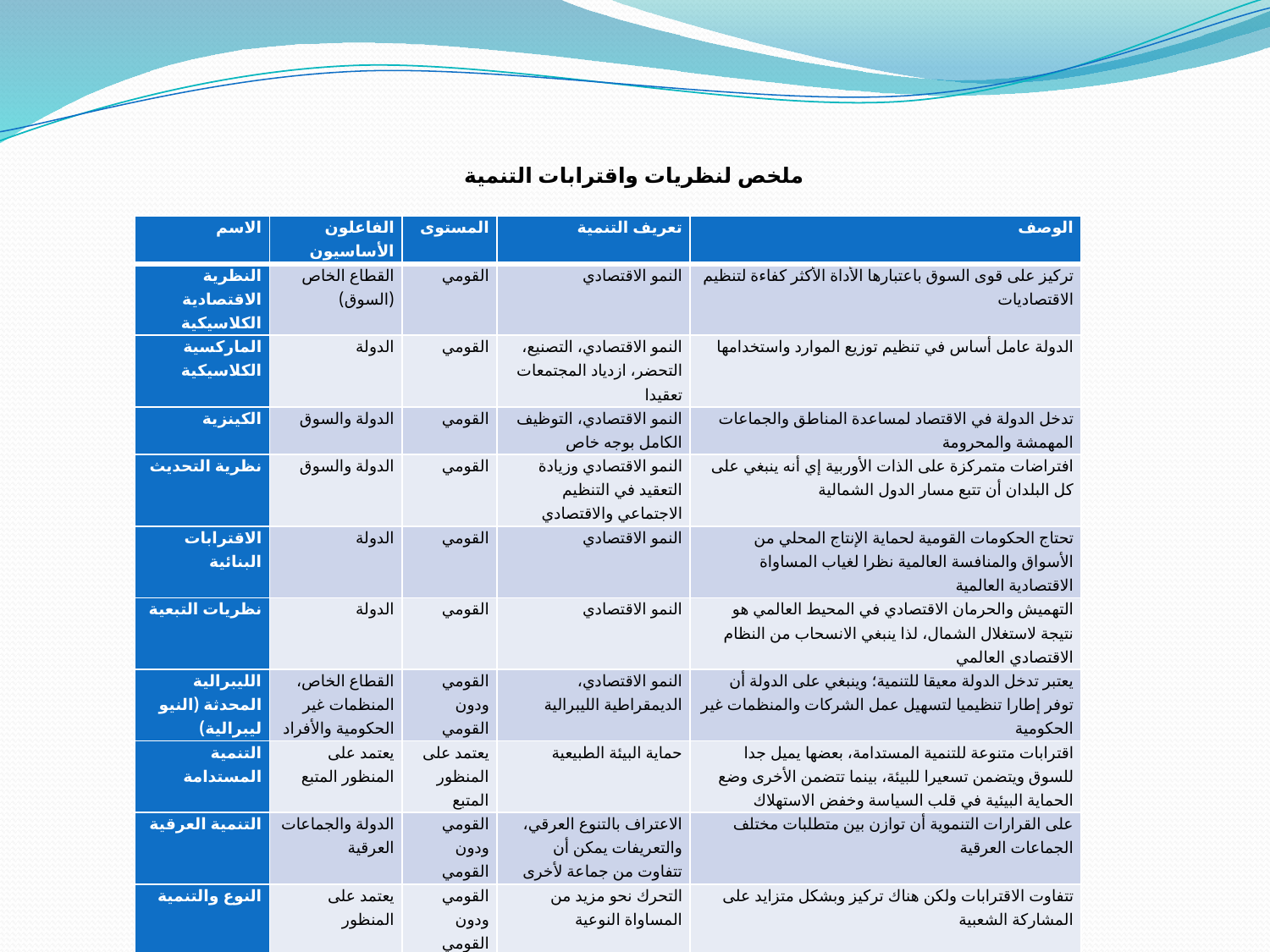

ملخص لنظريات واقترابات التنمية
| الاسم | الفاعلون الأساسيون | المستوى | تعريف التنمية | الوصف |
| --- | --- | --- | --- | --- |
| النظرية الاقتصادية الكلاسيكية | القطاع الخاص (السوق) | القومي | النمو الاقتصادي | تركيز على قوى السوق باعتبارها الأداة الأكثر كفاءة لتنظيم الاقتصاديات |
| الماركسية الكلاسيكية | الدولة | القومي | النمو الاقتصادي، التصنيع، التحضر، ازدياد المجتمعات تعقيدا | الدولة عامل أساس في تنظيم توزيع الموارد واستخدامها |
| الكينزية | الدولة والسوق | القومي | النمو الاقتصادي، التوظيف الكامل بوجه خاص | تدخل الدولة في الاقتصاد لمساعدة المناطق والجماعات المهمشة والمحرومة |
| نظرية التحديث | الدولة والسوق | القومي | النمو الاقتصادي وزيادة التعقيد في التنظيم الاجتماعي والاقتصادي | افتراضات متمركزة على الذات الأوربية إي أنه ينبغي على كل البلدان أن تتبع مسار الدول الشمالية |
| الاقترابات البنائية | الدولة | القومي | النمو الاقتصادي | تحتاج الحكومات القومية لحماية الإنتاج المحلي من الأسواق والمنافسة العالمية نظرا لغياب المساواة الاقتصادية العالمية |
| نظريات التبعية | الدولة | القومي | النمو الاقتصادي | التهميش والحرمان الاقتصادي في المحيط العالمي هو نتيجة لاستغلال الشمال، لذا ينبغي الانسحاب من النظام الاقتصادي العالمي |
| الليبرالية المحدثة (النيو ليبرالية) | القطاع الخاص، المنظمات غير الحكومية والأفراد | القومي ودون القومي | النمو الاقتصادي، الديمقراطية الليبرالية | يعتبر تدخل الدولة معيقا للتنمية؛ وينبغي على الدولة أن توفر إطارا تنظيميا لتسهيل عمل الشركات والمنظمات غير الحكومية |
| التنمية المستدامة | يعتمد على المنظور المتبع | يعتمد على المنظور المتبع | حماية البيئة الطبيعية | اقترابات متنوعة للتنمية المستدامة، بعضها يميل جدا للسوق ويتضمن تسعيرا للبيئة، بينما تتضمن الأخرى وضع الحماية البيئية في قلب السياسة وخفض الاستهلاك |
| التنمية العرقية | الدولة والجماعات العرقية | القومي ودون القومي | الاعتراف بالتنوع العرقي، والتعريفات يمكن أن تتفاوت من جماعة لأخرى | على القرارات التنموية أن توازن بين متطلبات مختلف الجماعات العرقية |
| النوع والتنمية | يعتمد على المنظور | القومي ودون القومي | التحرك نحو مزيد من المساواة النوعية | تتفاوت الاقترابات ولكن هناك تركيز وبشكل متزايد على المشاركة الشعبية |
| ما بعد التنمية | منظمات القواعد الشعبية والأفراد | مستوى صغير جدا | مفهوم خطير متحيز أوربيا يعمل على القضاء على الثقافات والبيئات المحلية | تركيز على نشاطات القواعد الشعبية، المشاركة على المستوى المحلي |